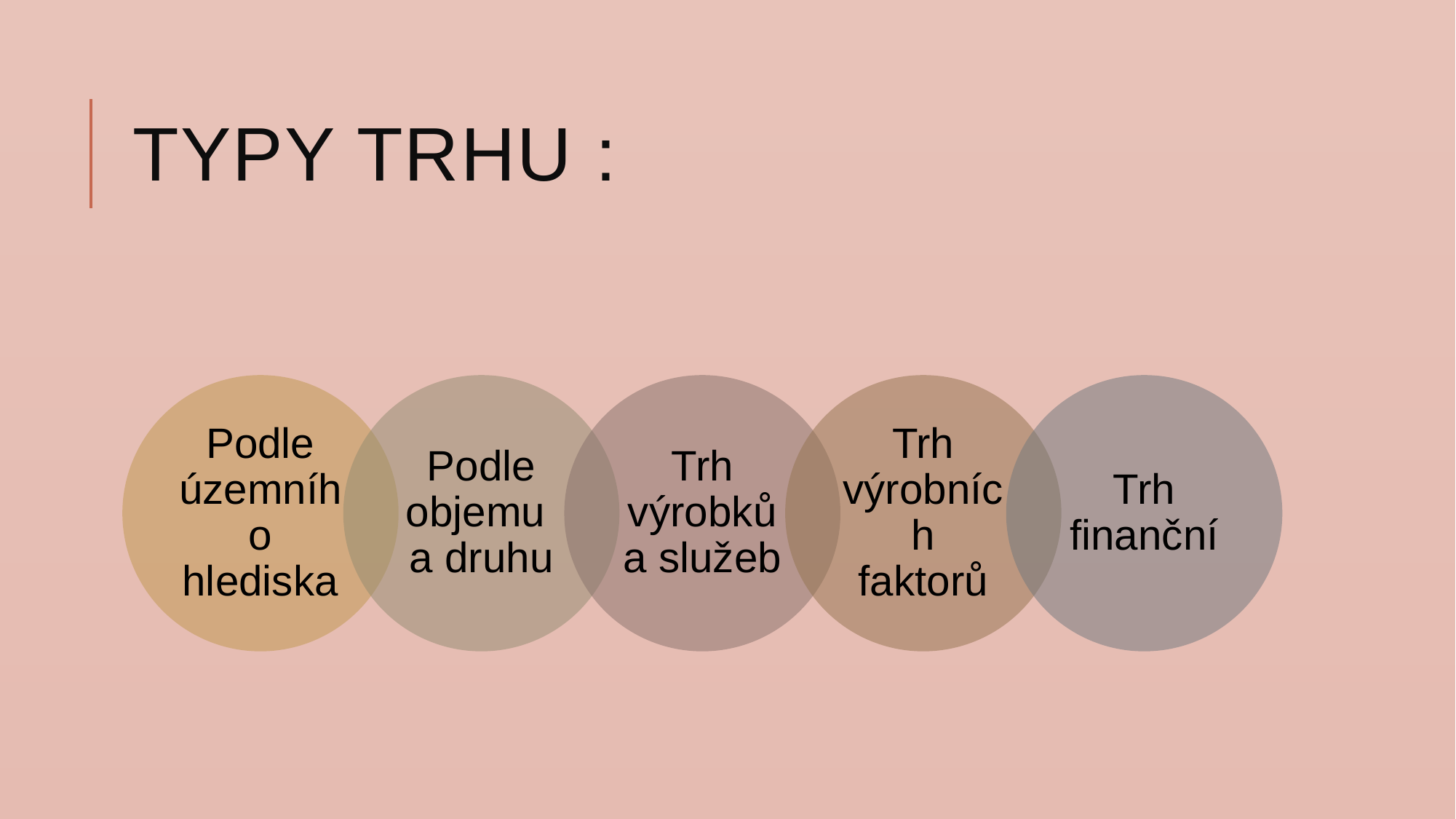

# TYPY TRHU :
Podle územního hlediska
Podle objemu
a druhu
Trh výrobků a služeb
Trh výrobních faktorů
Trh finanční